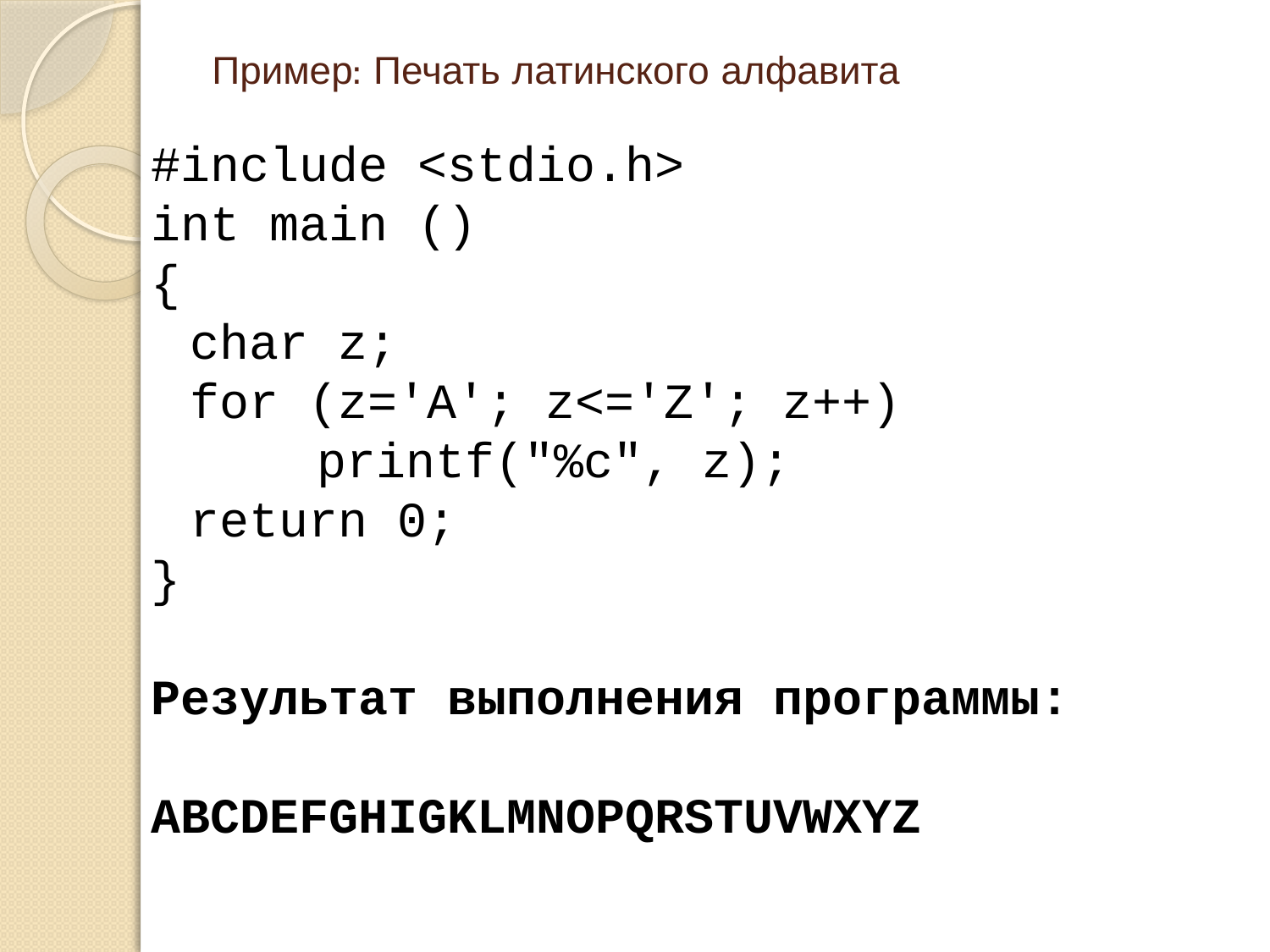

Пример: Печать латинского алфавита
#include <stdio.h>
int main ()
{
	char z;
	for (z='A'; z<='Z'; z++)
		printf("%c", z);
	return 0;
}

Результат выполнения программы:

ABCDEFGHIGKLMNOPQRSTUVWXYZ